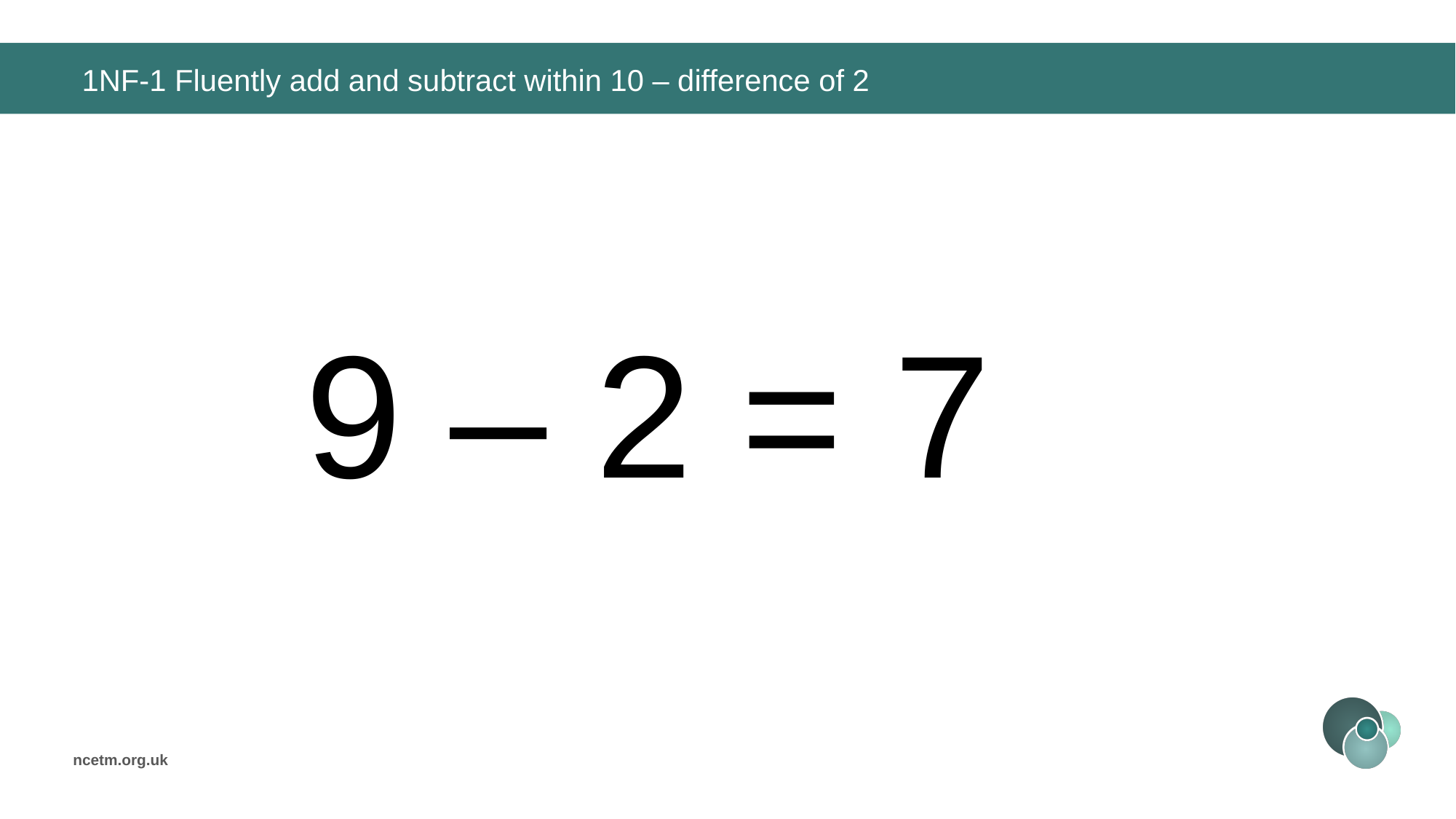

# 1NF-1 Fluently add and subtract within 10 – difference of 2
9 – 2 =
7